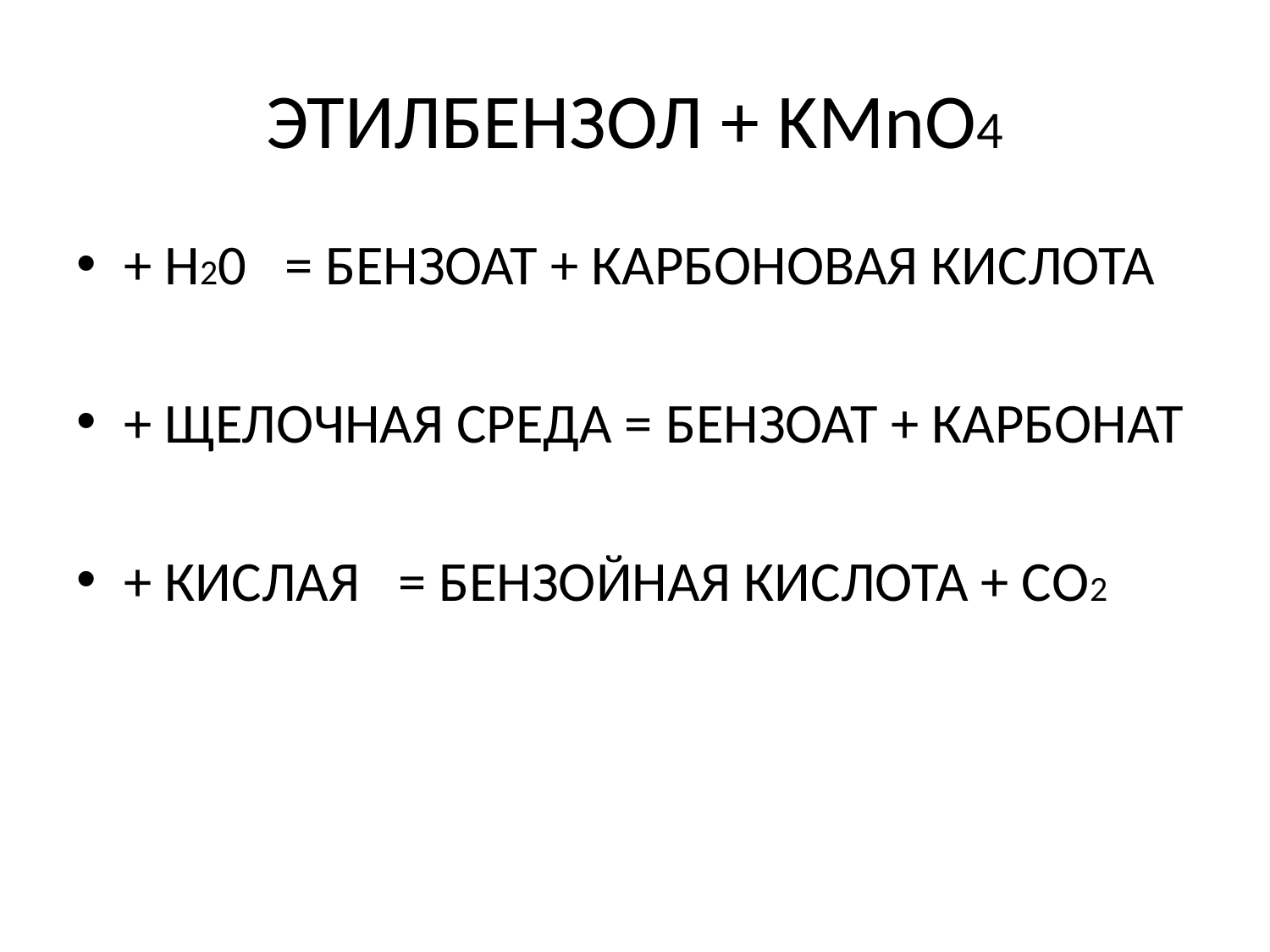

# ЭТИЛБЕНЗОЛ + KMnO4
+ H20   = БЕНЗОАТ + КАРБОНОВАЯ КИСЛОТА

+ ЩЕЛОЧНАЯ СРЕДА = БЕНЗОАТ + КАРБОНАТ

+ КИСЛАЯ   = БЕНЗОЙНАЯ КИСЛОТА + СО2